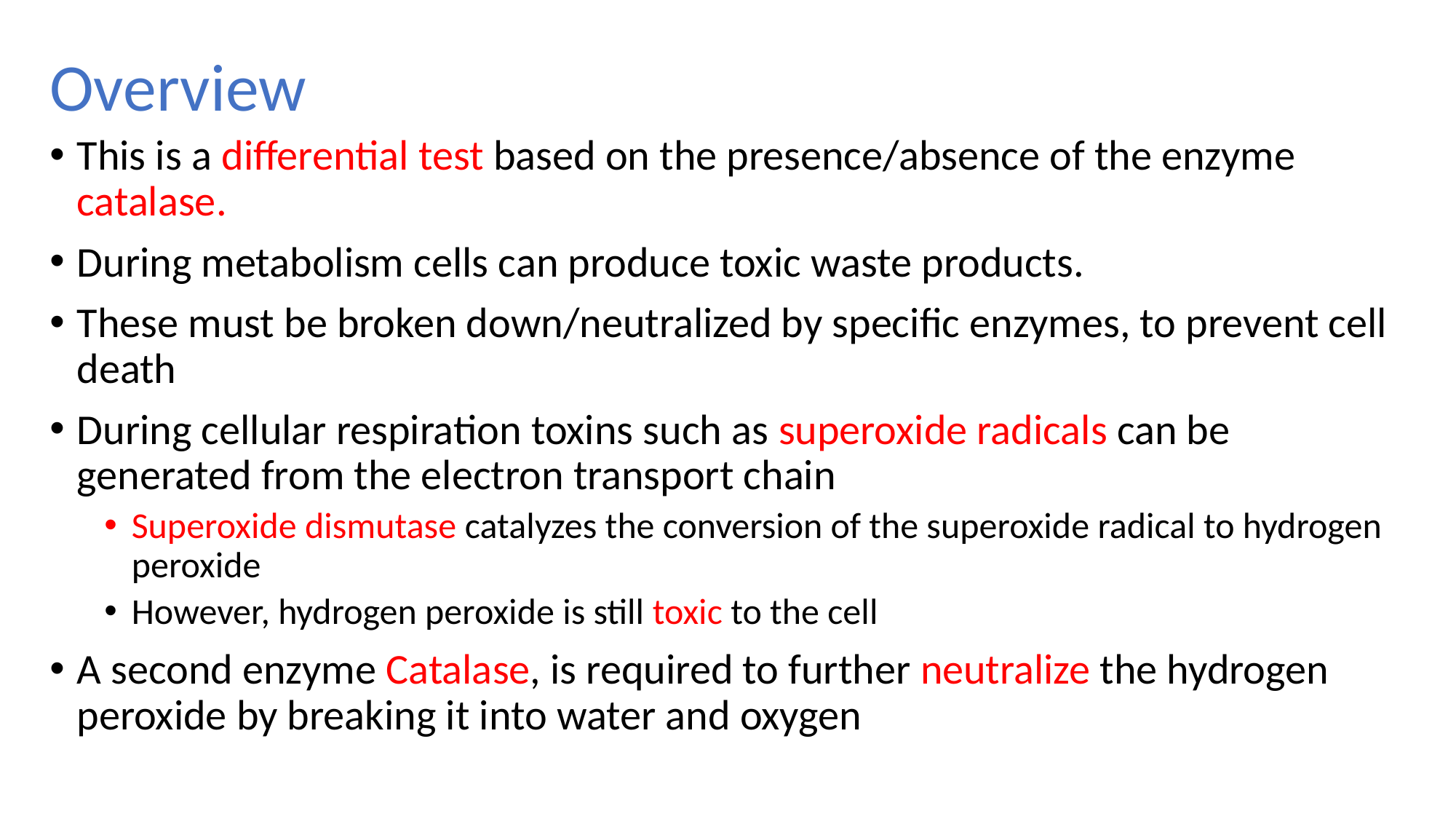

# Overview
This is a differential test based on the presence/absence of the enzyme catalase.
During metabolism cells can produce toxic waste products.
These must be broken down/neutralized by specific enzymes, to prevent cell death
During cellular respiration toxins such as superoxide radicals can be generated from the electron transport chain
Superoxide dismutase catalyzes the conversion of the superoxide radical to hydrogen peroxide
However, hydrogen peroxide is still toxic to the cell
A second enzyme Catalase, is required to further neutralize the hydrogen peroxide by breaking it into water and oxygen